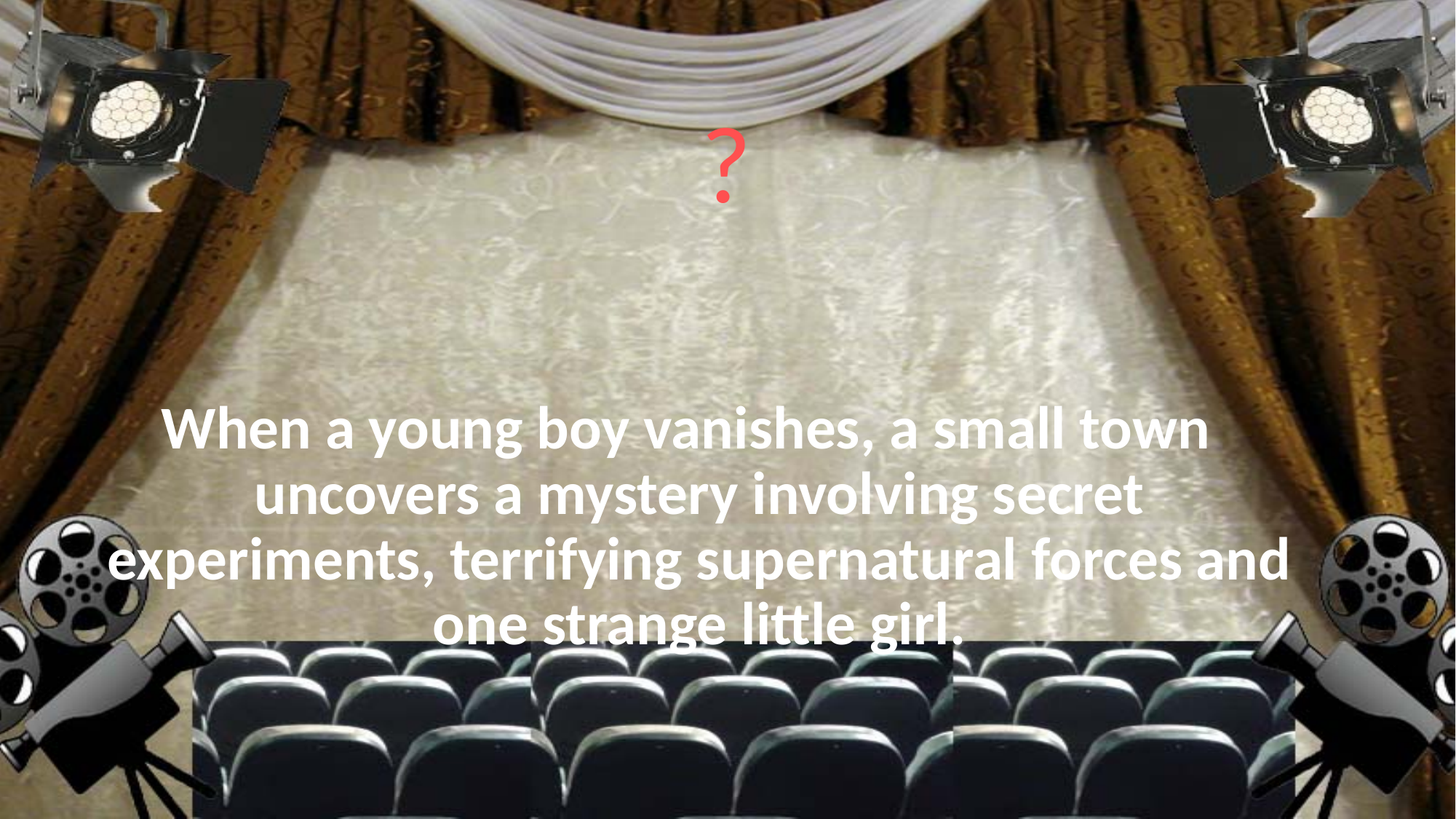

# ?
When a young boy vanishes, a small town uncovers a mystery involving secret experiments, terrifying supernatural forces and one strange little girl.